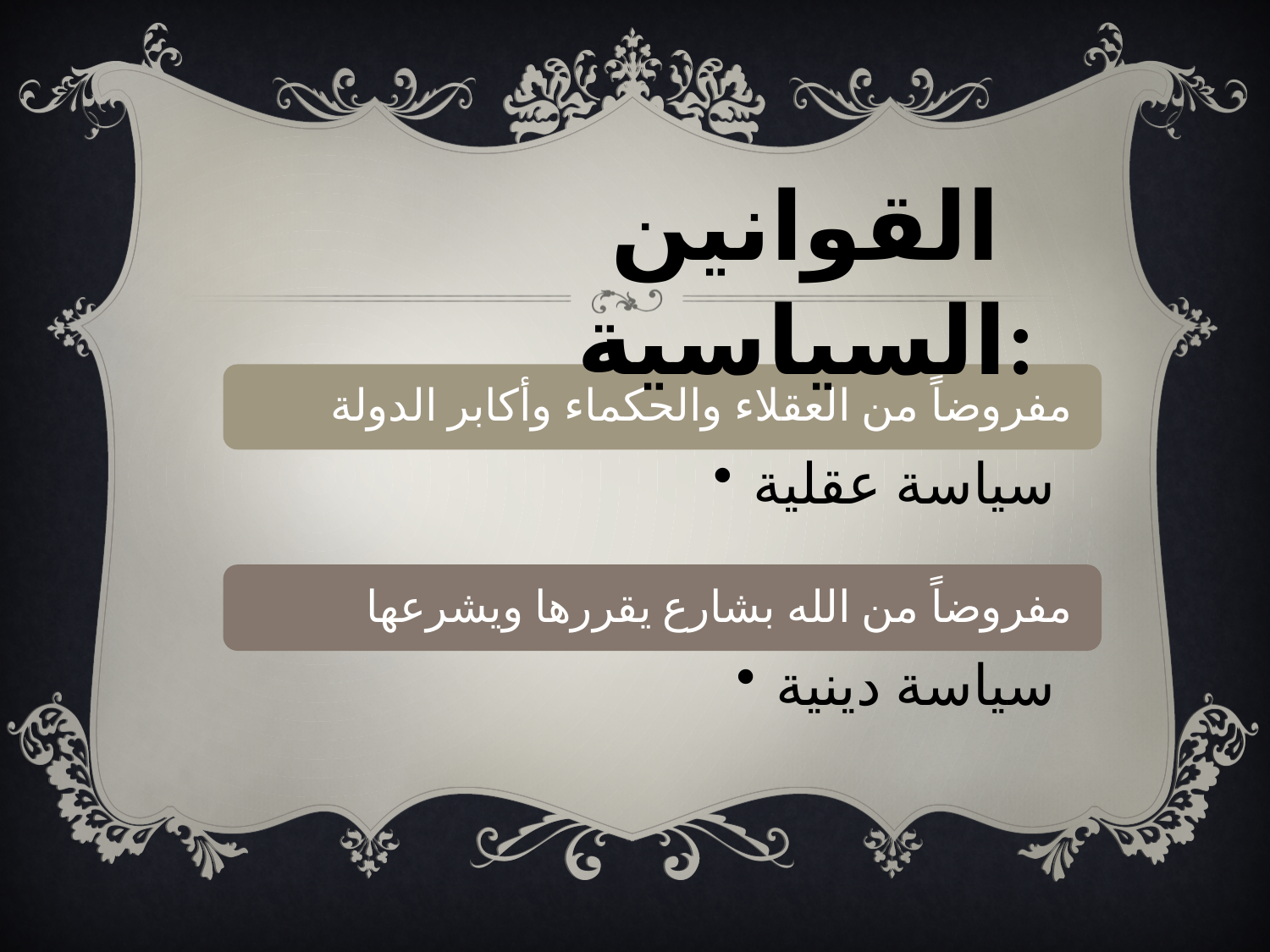

القوانين السياسية:
مفروضاً من العقلاء والحكماء وأكابر الدولة
سياسة عقلية
مفروضاً من الله بشارع يقررها ويشرعها
سياسة دينية